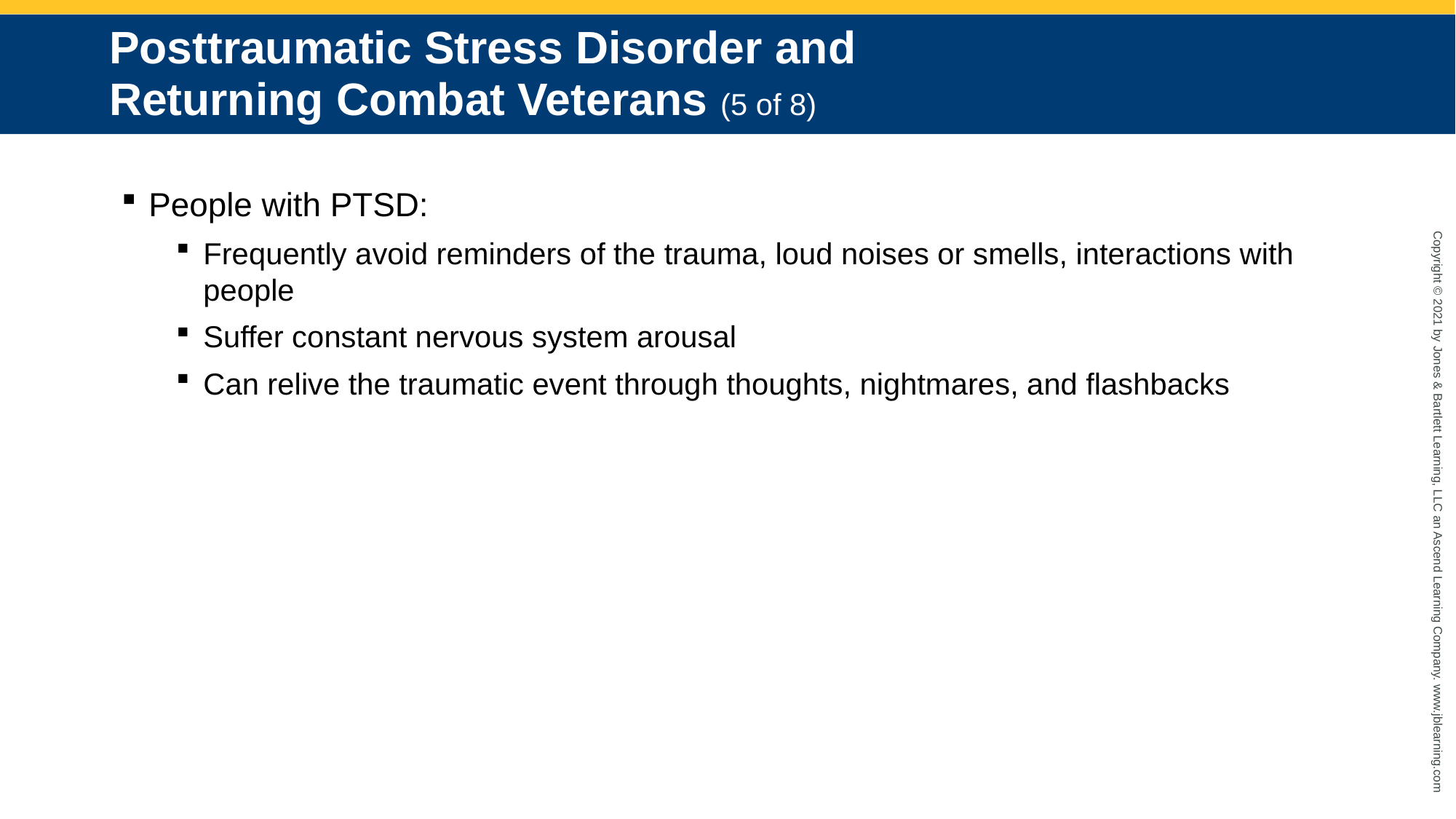

# Posttraumatic Stress Disorder and Returning Combat Veterans (5 of 8)
People with PTSD:
Frequently avoid reminders of the trauma, loud noises or smells, interactions with people
Suffer constant nervous system arousal
Can relive the traumatic event through thoughts, nightmares, and flashbacks